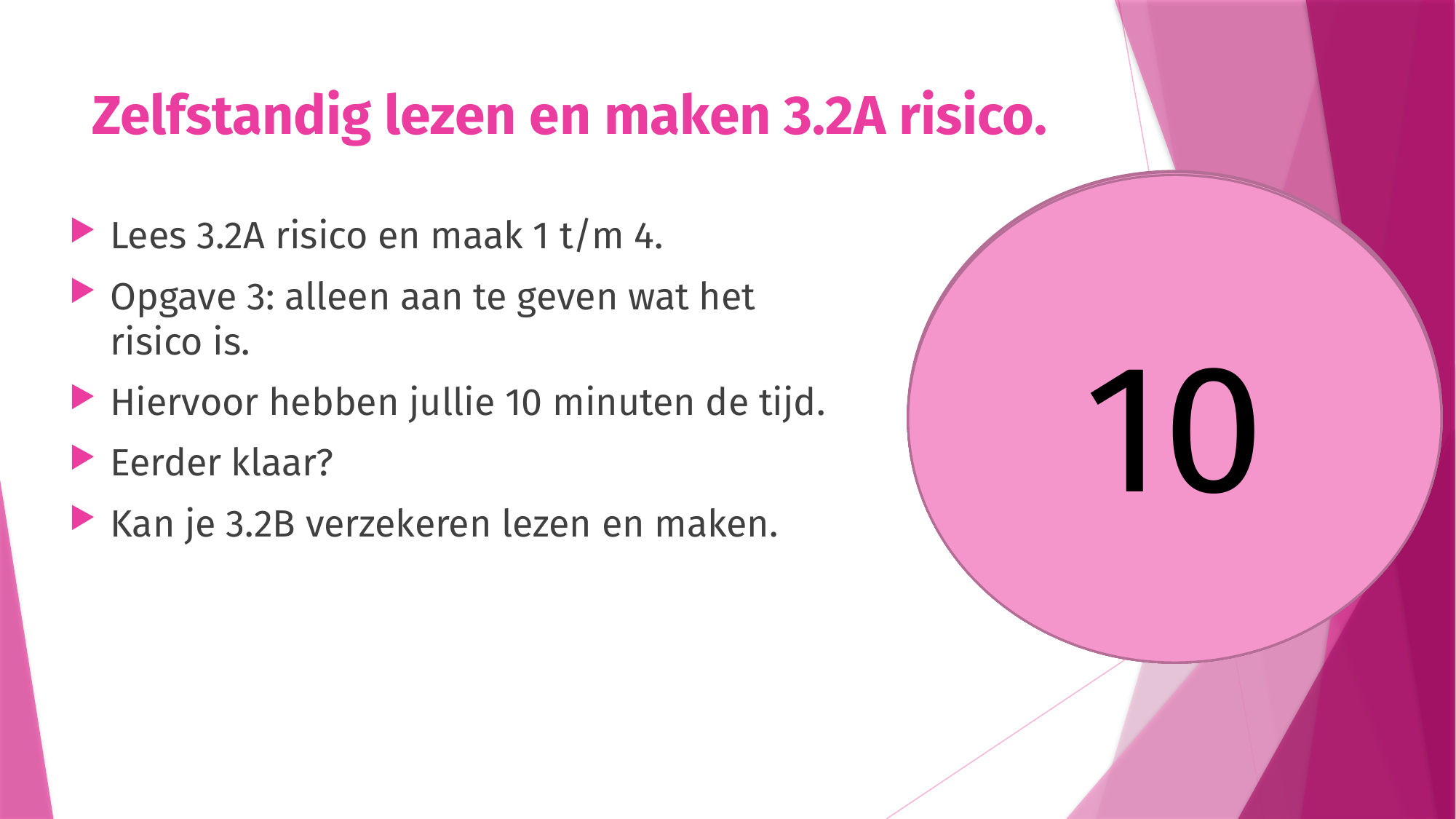

# Zelfstandig lezen en maken 3.2A risico.
8
9
7
5
6
10
4
3
1
2
Lees 3.2A risico en maak 1 t/m 4.
Opgave 3: alleen aan te geven wat het risico is.
Hiervoor hebben jullie 10 minuten de tijd.
Eerder klaar?
Kan je 3.2B verzekeren lezen en maken.